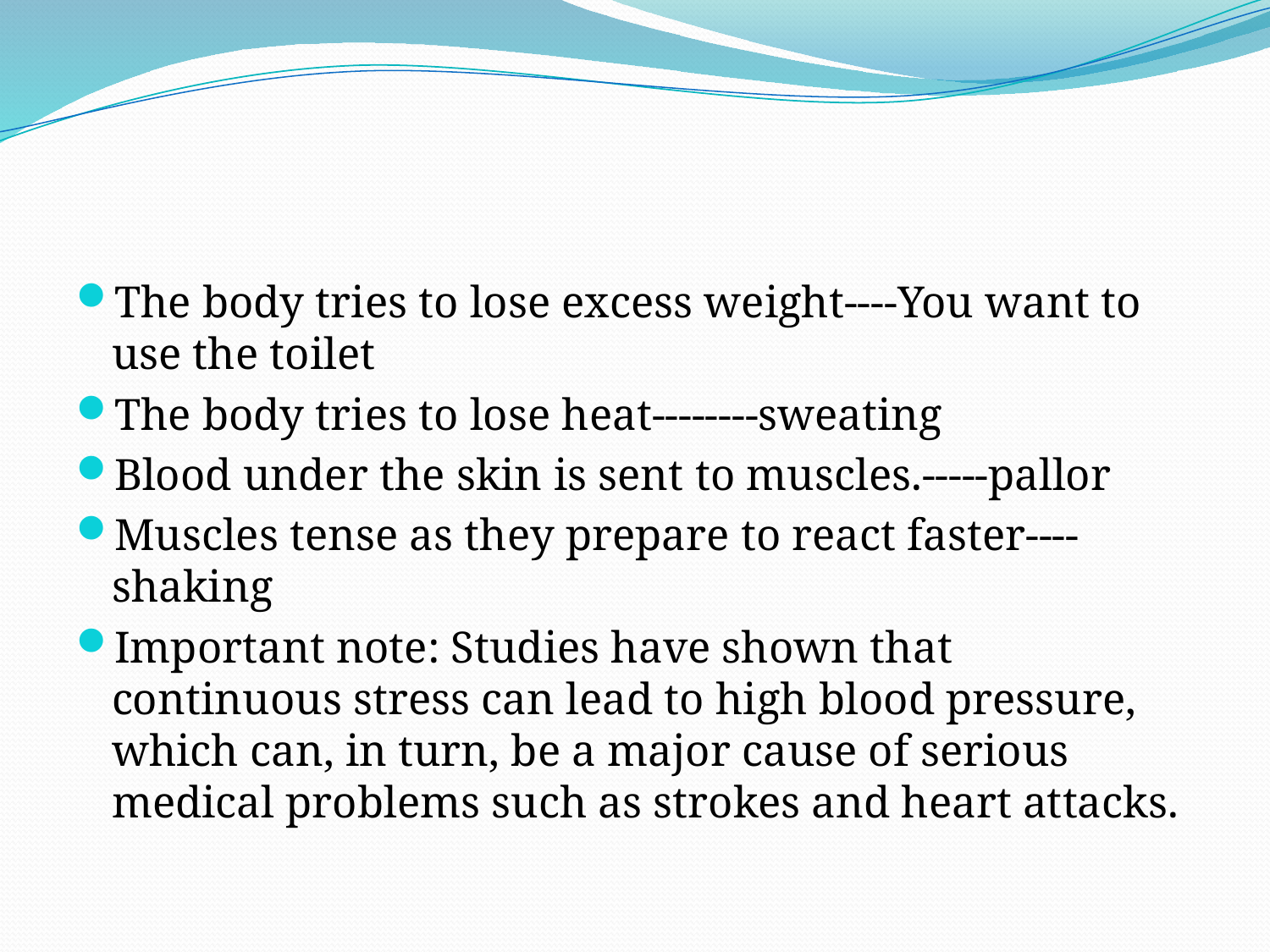

#
The body tries to lose excess weight----You want to use the toilet
The body tries to lose heat--------sweating
Blood under the skin is sent to muscles.-----pallor
Muscles tense as they prepare to react faster----shaking
Important note: Studies have shown that continuous stress can lead to high blood pressure, which can, in turn, be a major cause of serious medical problems such as strokes and heart attacks.